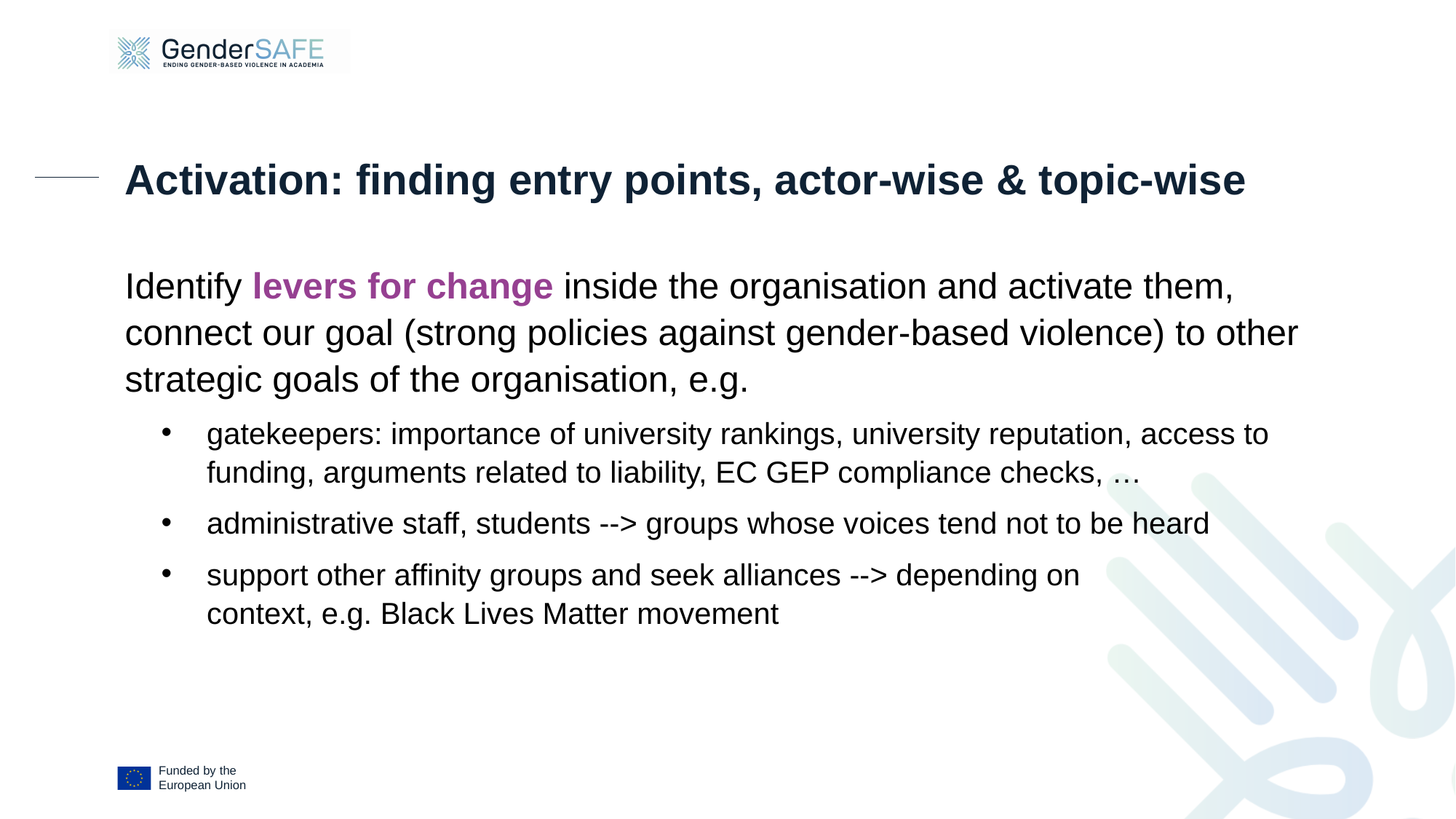

# Activation: finding entry points, actor-wise & topic-wise

Identify levers for change inside the organisation and activate them, connect our goal (strong policies against gender-based violence) to other strategic goals of the organisation, e.g.
gatekeepers: importance of university rankings, university reputation, access to funding, arguments related to liability, EC GEP compliance checks, …
administrative staff, students --> groups whose voices tend not to be heard
support other affinity groups and seek alliances --> depending on context, e.g. Black Lives Matter movement